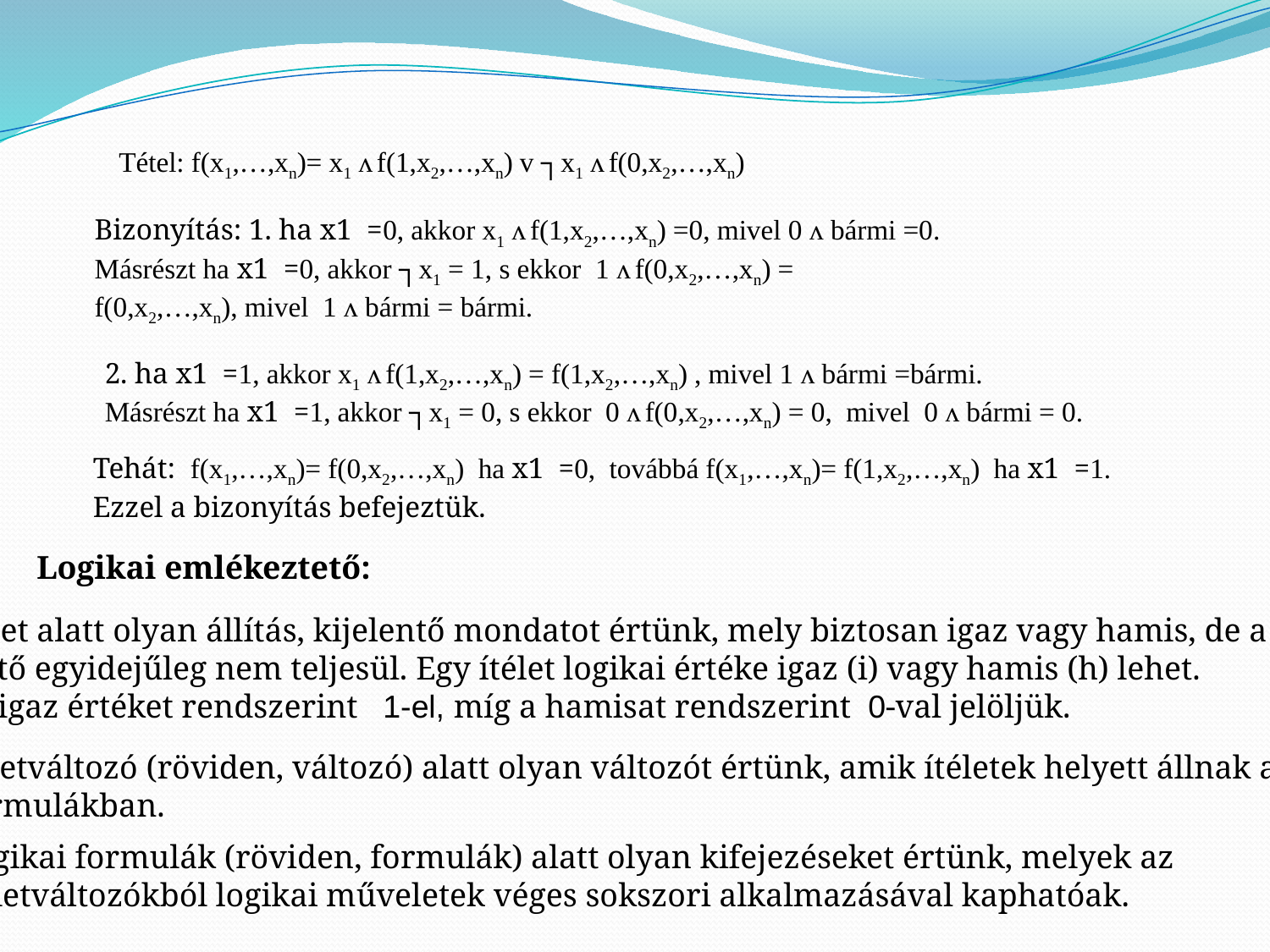

Tétel: f(x1,…,xn)= x1 ᴧ f(1,x2,…,xn) ᴠ ┐x1 ᴧ f(0,x2,…,xn)
Bizonyítás: 1. ha x1  =0, akkor x1 ᴧ f(1,x2,…,xn) =0, mivel 0 ᴧ bármi =0.
Másrészt ha x1  =0, akkor ┐x1 = 1, s ekkor  1 ᴧ f(0,x2,…,xn) =
f(0,x2,…,xn), mivel  1 ᴧ bármi = bármi.
2. ha x1  =1, akkor x1 ᴧ f(1,x2,…,xn) = f(1,x2,…,xn) , mivel 1 ᴧ bármi =bármi.
Másrészt ha x1  =1, akkor ┐x1 = 0, s ekkor  0 ᴧ f(0,x2,…,xn) = 0,  mivel  0 ᴧ bármi = 0.
Tehát:  f(x1,…,xn)= f(0,x2,…,xn)  ha x1  =0,  továbbá f(x1,…,xn)= f(1,x2,…,xn)  ha x1  =1.
Ezzel a bizonyítás befejeztük.
Logikai emlékeztető:
Ítélet alatt olyan állítás, kijelentő mondatot értünk, mely biztosan igaz vagy hamis, de a
kettő egyidejűleg nem teljesül. Egy ítélet logikai értéke igaz (i) vagy hamis (h) lehet.
Az igaz értéket rendszerint   1-el, míg a hamisat rendszerint  0-val jelöljük.
Ítéletváltozó (röviden, változó) alatt olyan változót értünk, amik ítéletek helyett állnak a
 formulákban.
Logikai formulák (röviden, formulák) alatt olyan kifejezéseket értünk, melyek az
ítéletváltozókból logikai műveletek véges sokszori alkalmazásával kaphatóak.